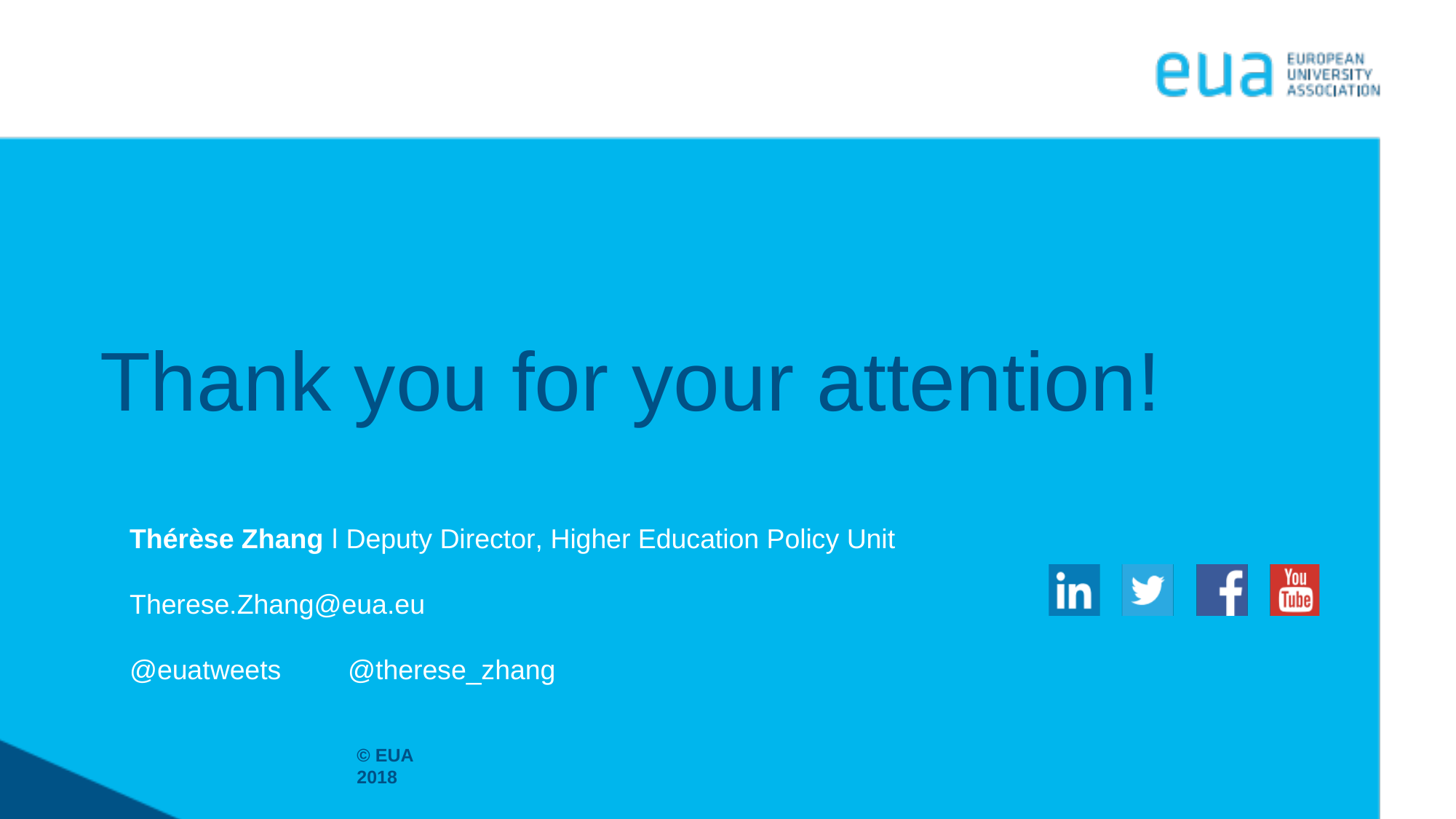

Thérèse Zhang ǀ Deputy Director, Higher Education Policy Unit

Therese.Zhang@eua.eu

@euatweets	@therese_zhang